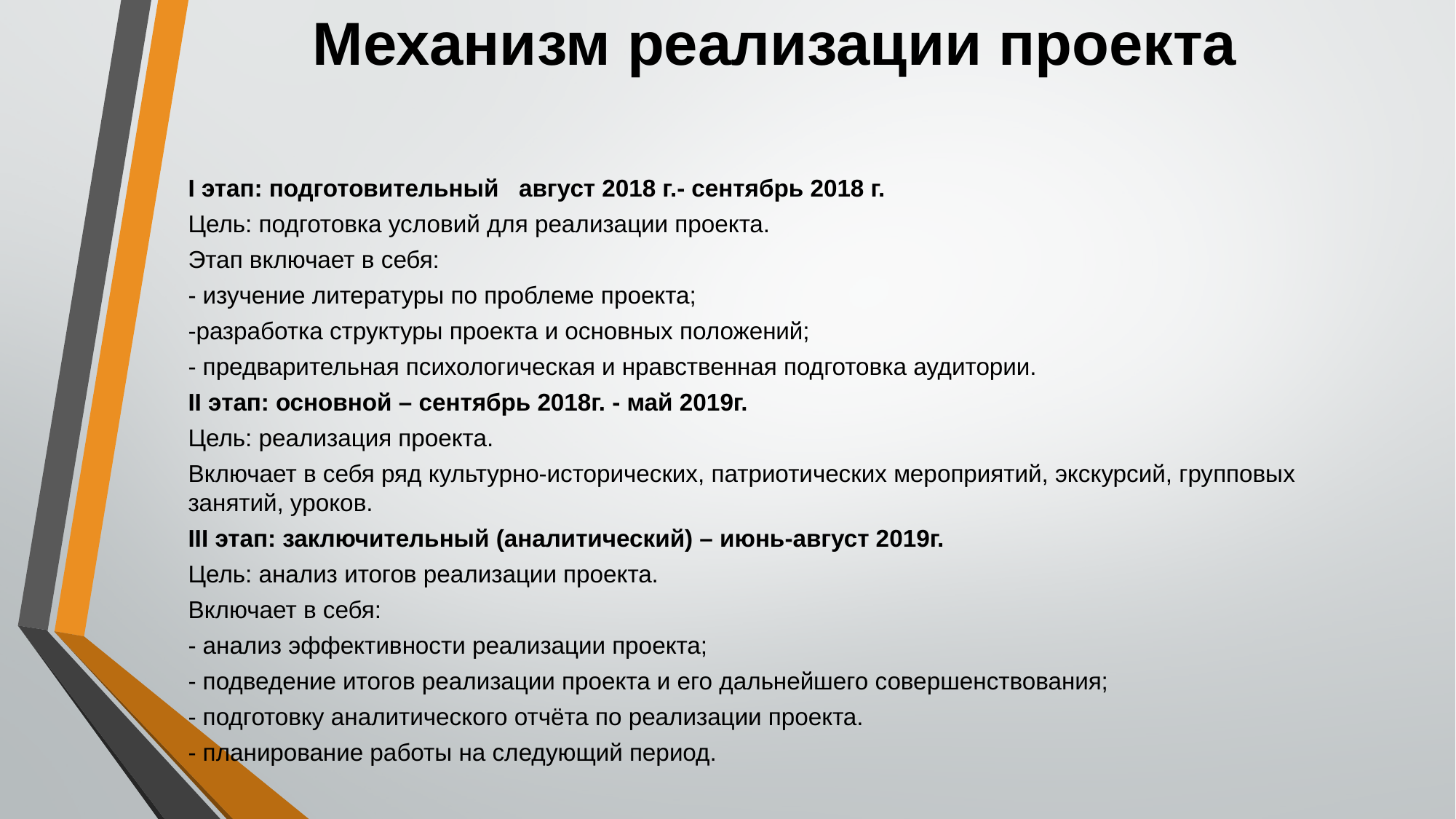

# Механизм реализации проекта
I этап: подготовительный   август 2018 г.- сентябрь 2018 г.
Цель: подготовка условий для реализации проекта.
Этап включает в себя:
- изучение литературы по проблеме проекта;
-разработка структуры проекта и основных положений;
- предварительная психологическая и нравственная подготовка аудитории.
II этап: основной – сентябрь 2018г. - май 2019г.
Цель: реализация проекта.
Включает в себя ряд культурно-исторических, патриотических мероприятий, экскурсий, групповых занятий, уроков.
III этап: заключительный (аналитический) – июнь-август 2019г.
Цель: анализ итогов реализации проекта.
Включает в себя:
- анализ эффективности реализации проекта;
- подведение итогов реализации проекта и его дальнейшего совершенствования;
- подготовку аналитического отчёта по реализации проекта.
- планирование работы на следующий период.